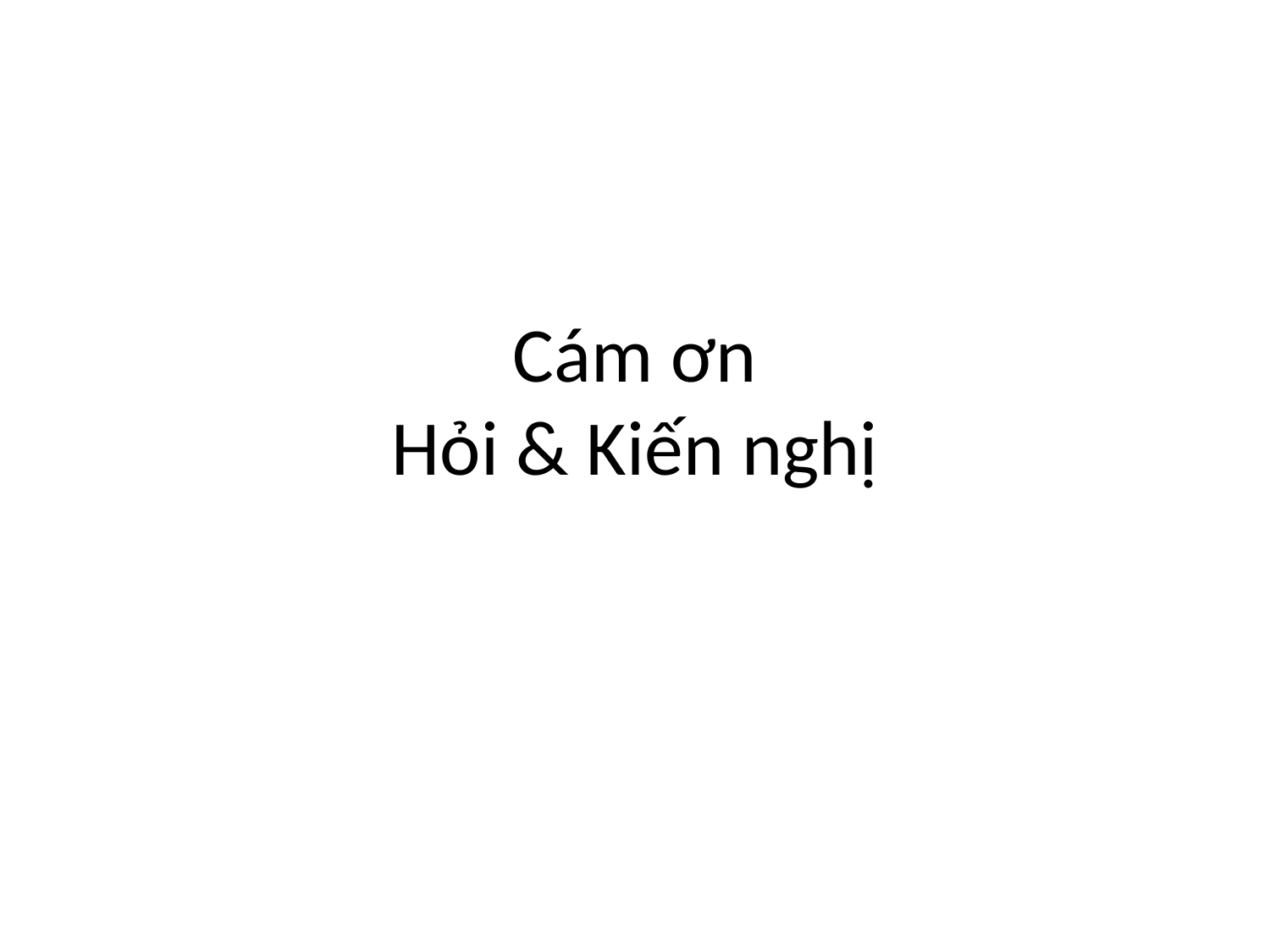

# Cám ơn Hỏi & Kiến nghị